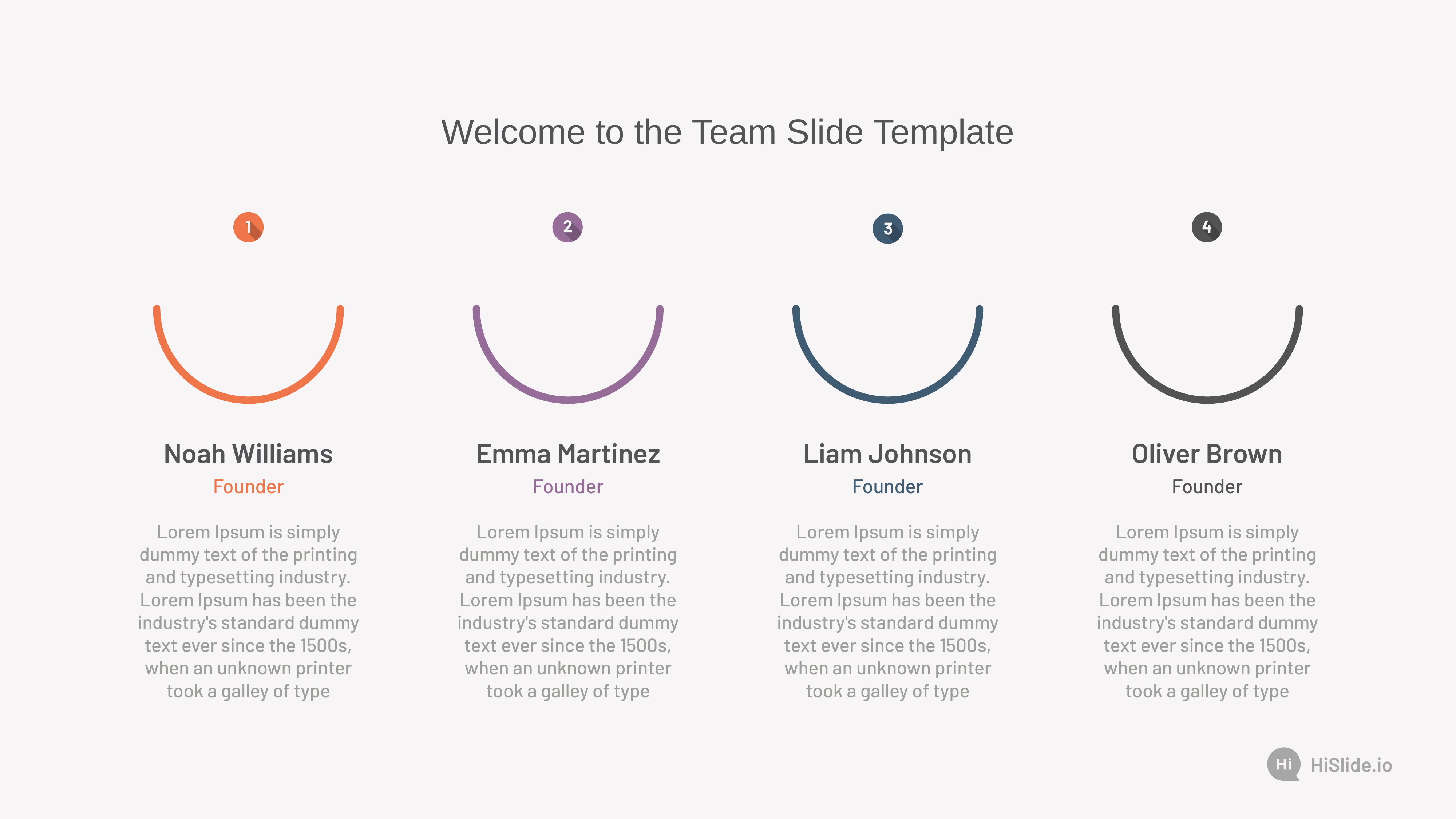

Welcome to the Team Slide Template

Noah Williams
Emma Martinez
Liam Johnson
Oliver Brown
Founder
Founder
Founder
Founder
Lorem Ipsum is simply dummy text of the printing and typesetting industry. Lorem Ipsum has been the industry's standard dummy text ever since the 1500s, when an unknown printer took a galley of type
Lorem Ipsum is simply dummy text of the printing and typesetting industry. Lorem Ipsum has been the industry's standard dummy text ever since the 1500s, when an unknown printer took a galley of type
Lorem Ipsum is simply dummy text of the printing and typesetting industry. Lorem Ipsum has been the industry's standard dummy text ever since the 1500s, when an unknown printer took a galley of type
Lorem Ipsum is simply dummy text of the printing and typesetting industry. Lorem Ipsum has been the industry's standard dummy text ever since the 1500s, when an unknown printer took a galley of type